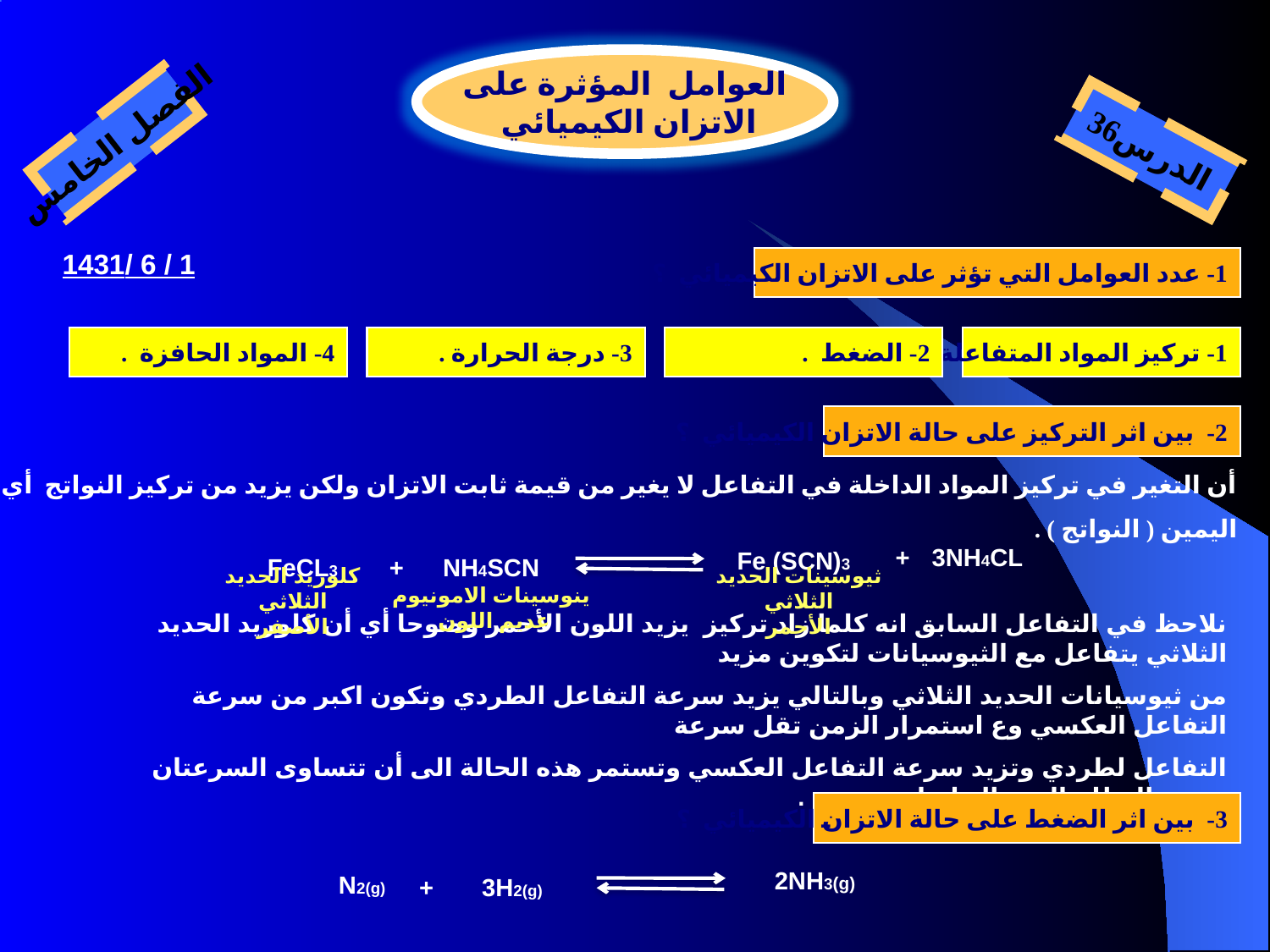

العوامل  المؤثرة على
الاتزان الكيميائي
الفصل الخامس
الدرس36
1 / 6 /1431
1- عدد العوامل التي تؤثر على الاتزان الكيميائي  ؟
4- المواد الحافزة  .
3- درجة الحرارة .
2- الضغط  .
1- تركيز المواد المتفاعلة  .
2-  بين اثر التركيز على حالة الاتزان الكيميائي  ؟
أن التغير في تركيز المواد الداخلة في التفاعل لا يغير من قيمة ثابت الاتزان ولكن يزيد من تركيز النواتج  أي يزيح الاتزان ناحية الاتزان ناحية

اليمين ( النواتج ) .
+
3NH4CL
Fe (SCN)3
FeCL3
+
NH4SCN
كلوريد الحديد الثلاثي
الأصفر
ثيوسينات الحديد الثلاثي
الأحمر
ينوسينات الامونيوم
عديم اللون
نلاحظ في التفاعل السابق انه كلما زاد تركيز  يزيد اللون الأحمر وضوحا أي أن كلوريد الحديد الثلاثي يتفاعل مع الثيوسيانات لتكوين مزيد

من ثيوسيانات الحديد الثلاثي وبالتالي يزيد سرعة التفاعل الطردي وتكون اكبر من سرعة التفاعل العكسي وع استمرار الزمن تقل سرعة

التفاعل لطردي وتزيد سرعة التفاعل العكسي وتستمر هذه الحالة الى أن تتساوى السرعتان ويعود النظام الى حالة اتزان جديدة  .
3-  بين اثر الضغط على حالة الاتزان الكيميائي  ؟
2NH3(g)
N2(g)
+
3H2(g)